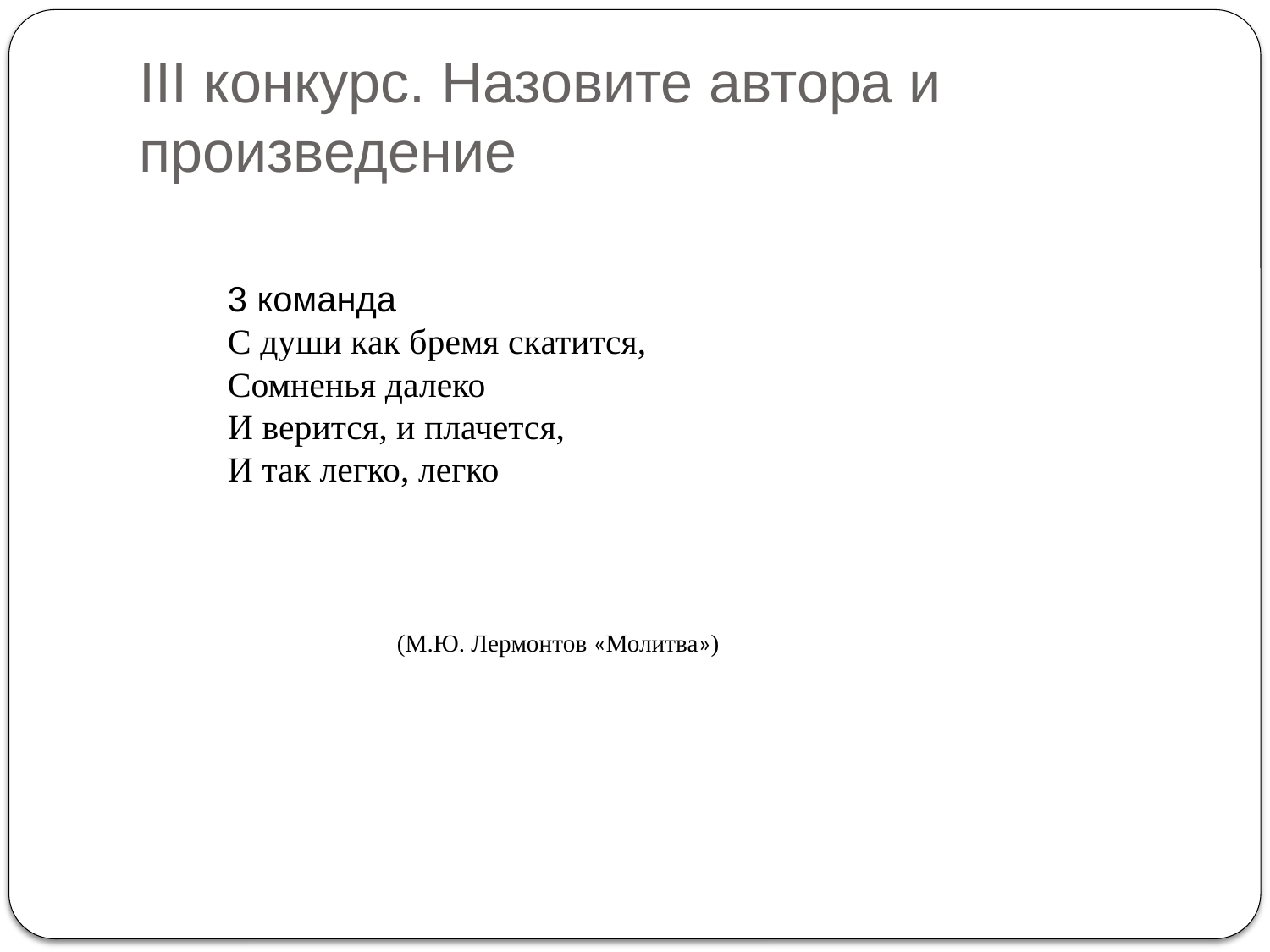

# III конкурс. Назовите автора и произведение
3 команда
С души как бремя скатится,
Сомненья далеко
И верится, и плачется,
И так легко, легко
                                (М.Ю. Лермонтов «Молитва»)